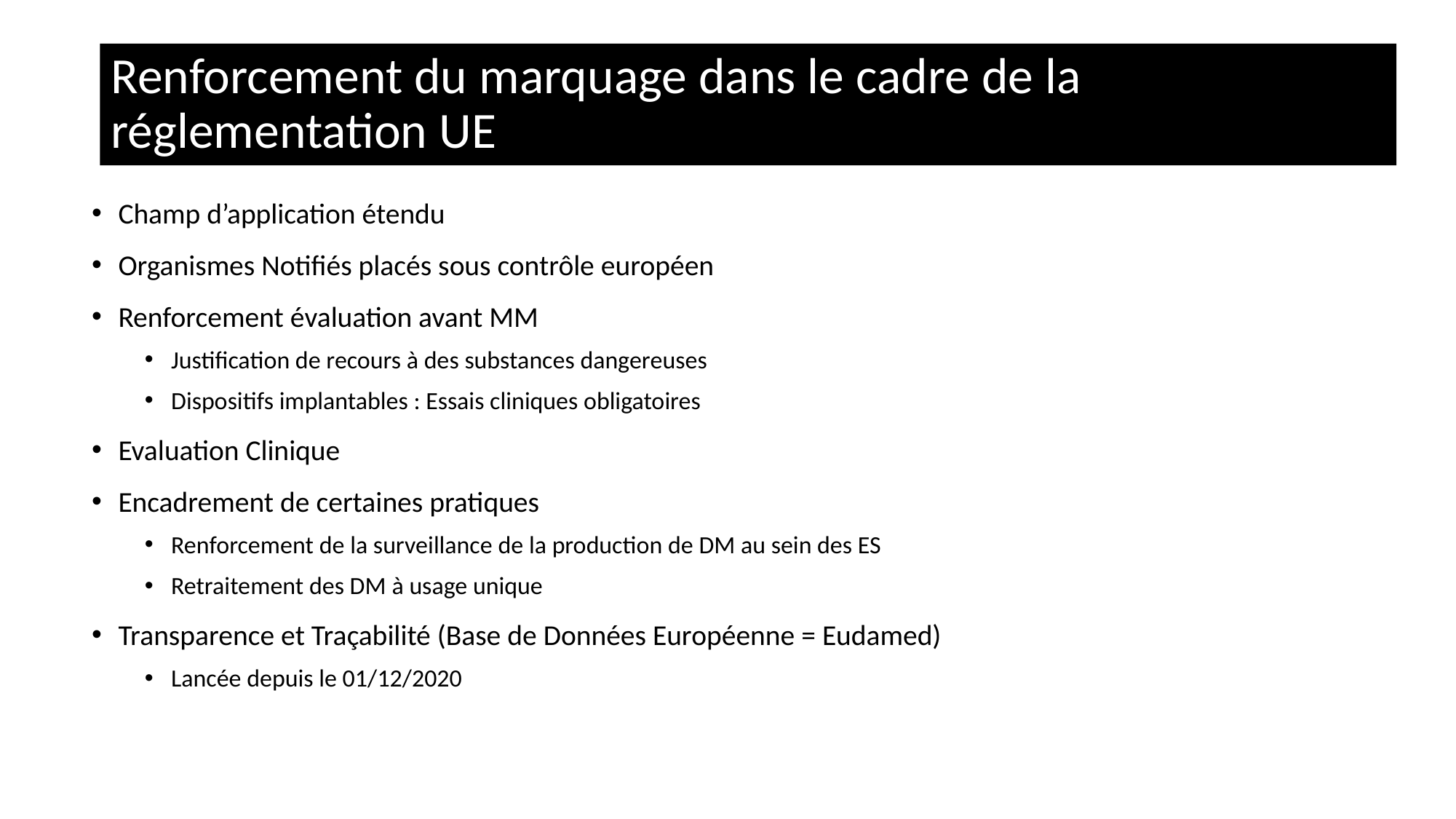

# Renforcement du marquage dans le cadre de la réglementation UE
Champ d’application étendu
Organismes Notifiés placés sous contrôle européen
Renforcement évaluation avant MM
Justification de recours à des substances dangereuses
Dispositifs implantables : Essais cliniques obligatoires
Evaluation Clinique
Encadrement de certaines pratiques
Renforcement de la surveillance de la production de DM au sein des ES
Retraitement des DM à usage unique
Transparence et Traçabilité (Base de Données Européenne = Eudamed)
Lancée depuis le 01/12/2020